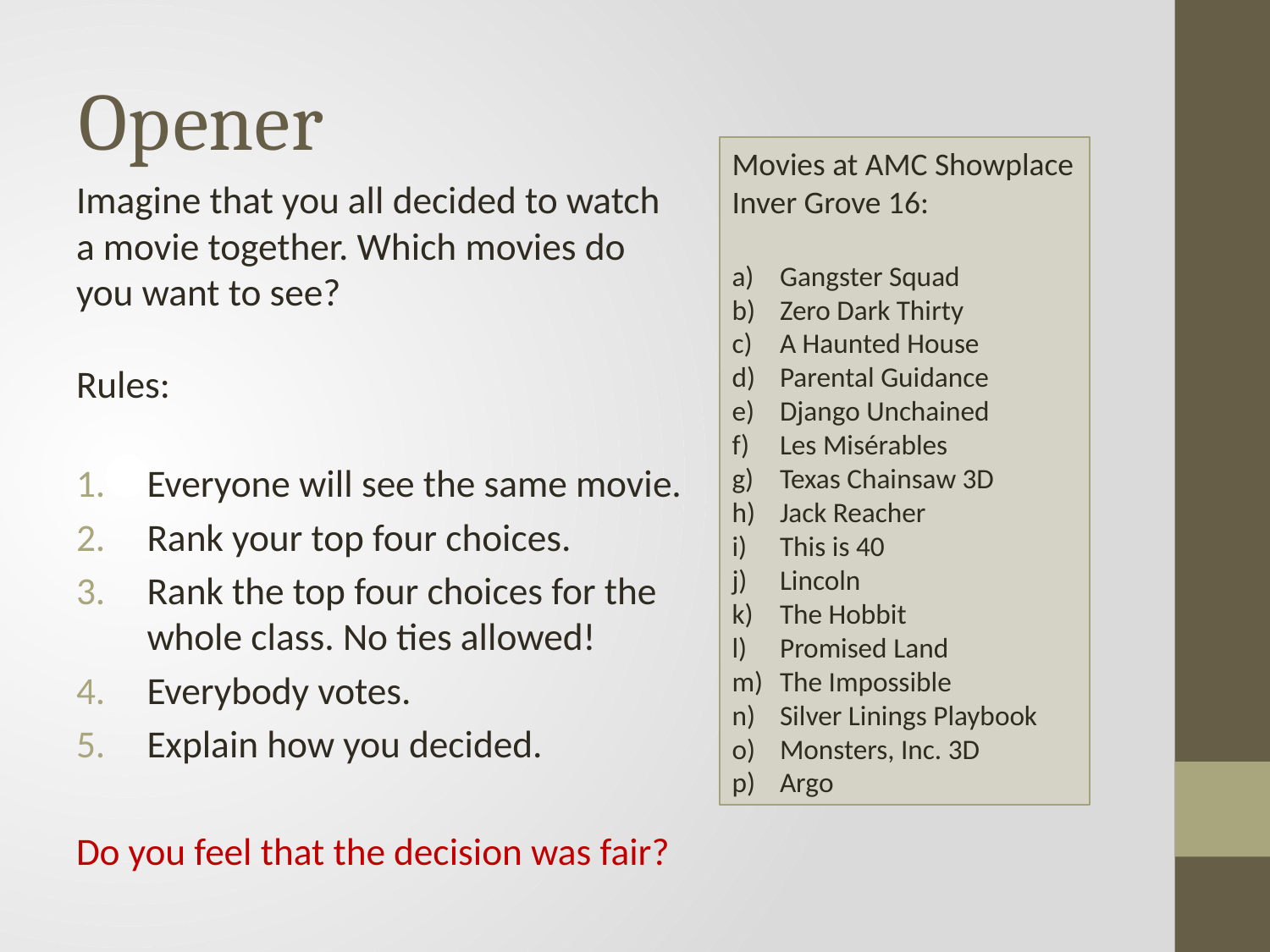

# Opener
Movies at AMC Showplace Inver Grove 16:

Gangster Squad
Zero Dark Thirty
A Haunted House
Parental Guidance
Django Unchained
Les Misérables
Texas Chainsaw 3D
Jack Reacher
This is 40
Lincoln
The Hobbit
Promised Land
The Impossible
Silver Linings Playbook
Monsters, Inc. 3D
Argo
Imagine that you all decided to watch a movie together. Which movies do you want to see?
Rules:
Everyone will see the same movie.
Rank your top four choices.
Rank the top four choices for the whole class. No ties allowed!
Everybody votes.
Explain how you decided.

Do you feel that the decision was fair?